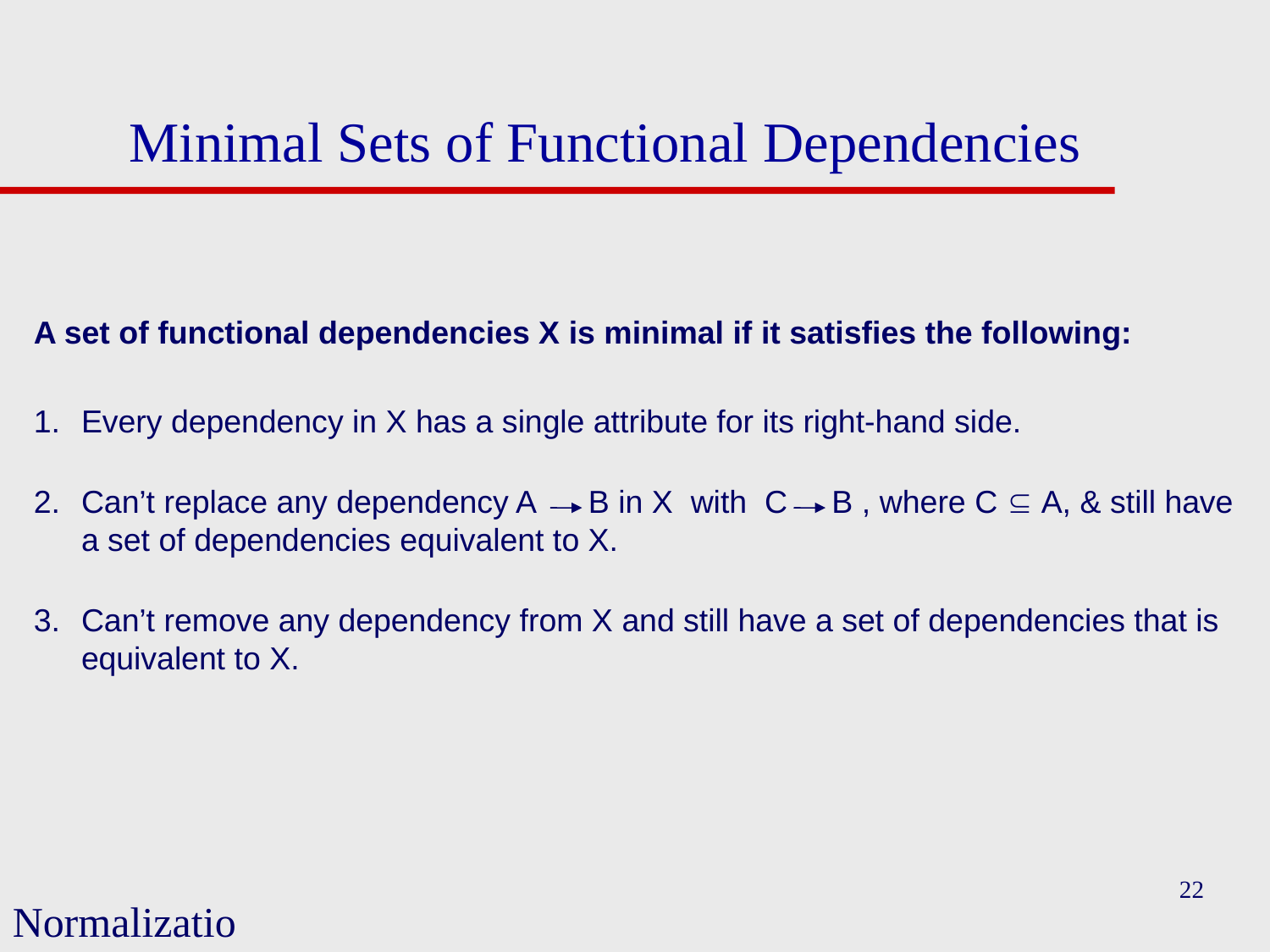

# Minimal Sets of Functional Dependencies

A set of functional dependencies X is minimal if it satisfies the following:

Every dependency in X has a single attribute for its right-hand side.
Can’t replace any dependency A      B in X  with  C     B , where C ⊆ A, & still have a set of dependencies equivalent to X.
Can’t remove any dependency from X and still have a set of dependencies that is equivalent to X.

22
Normalization